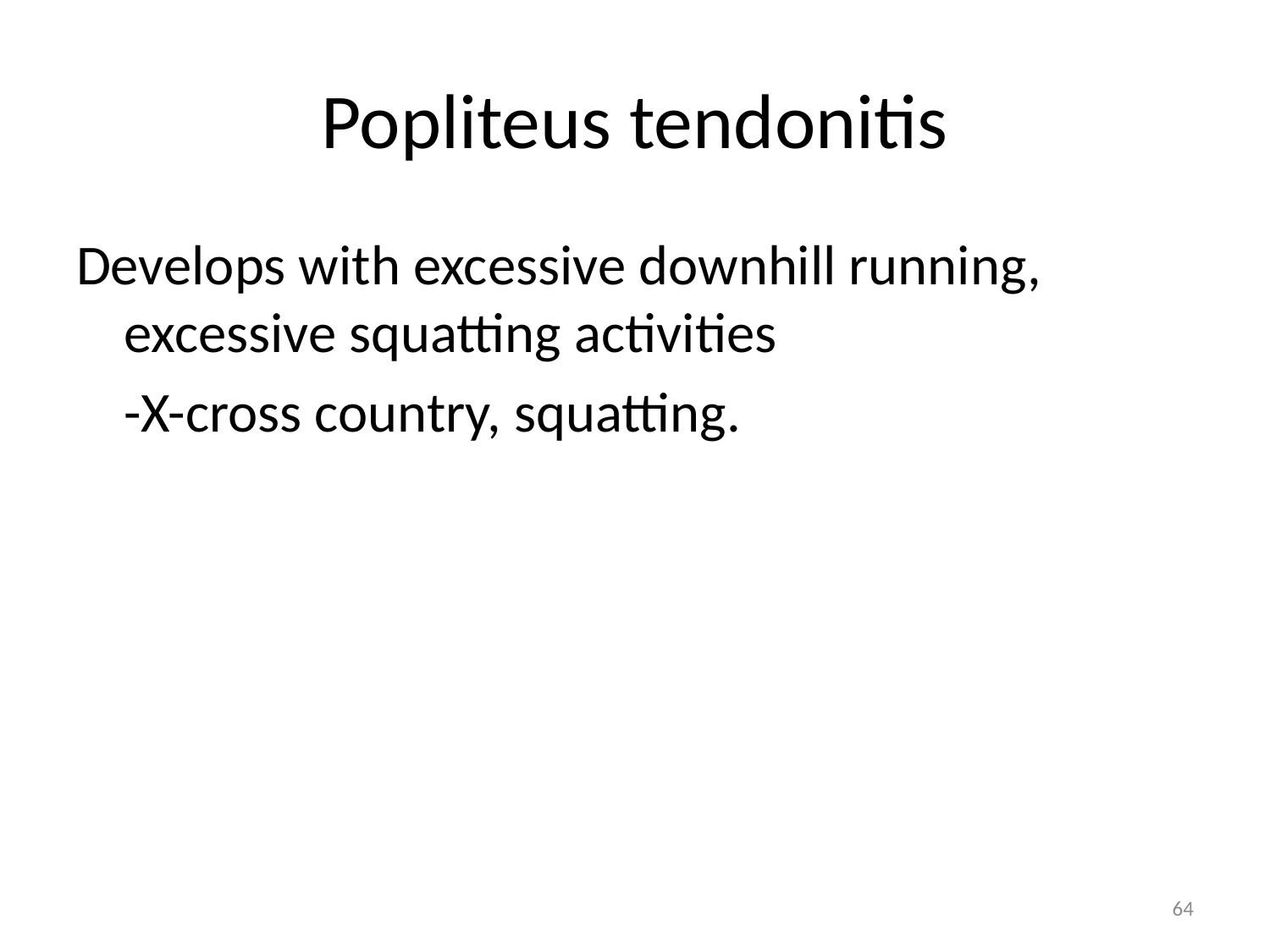

# Popliteus tendonitis
Develops with excessive downhill running, excessive squatting activities
	-X-cross country, squatting.

64